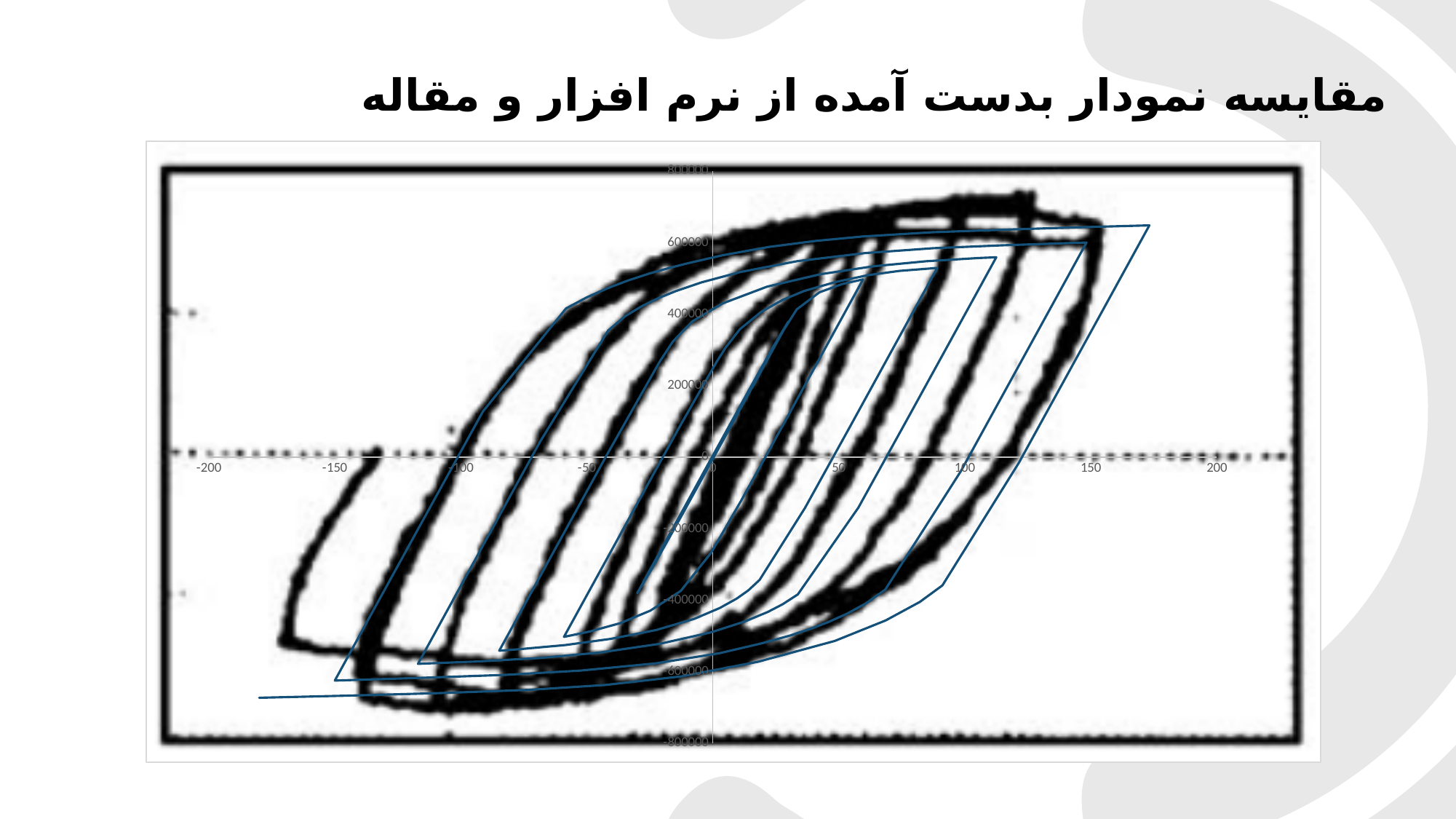

مقایسه نمودار بدست آمده از نرم افزار و مقاله

### Chart

| Category |  |
|---|---|